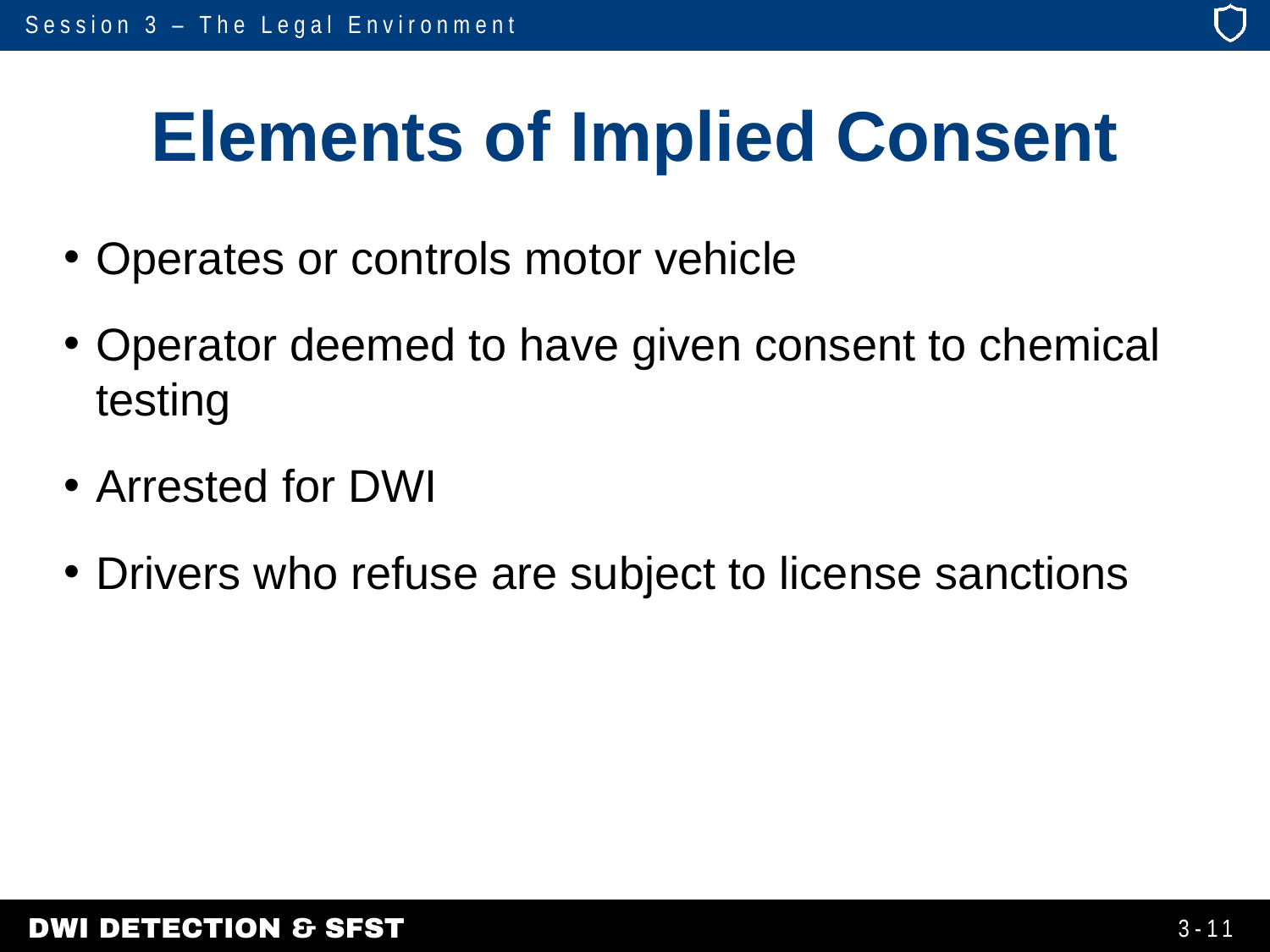

# Elements of Implied Consent
Operates or controls motor vehicle
Operator deemed to have given consent to chemical testing
Arrested for DWI
Drivers who refuse are subject to license sanctions

3-11